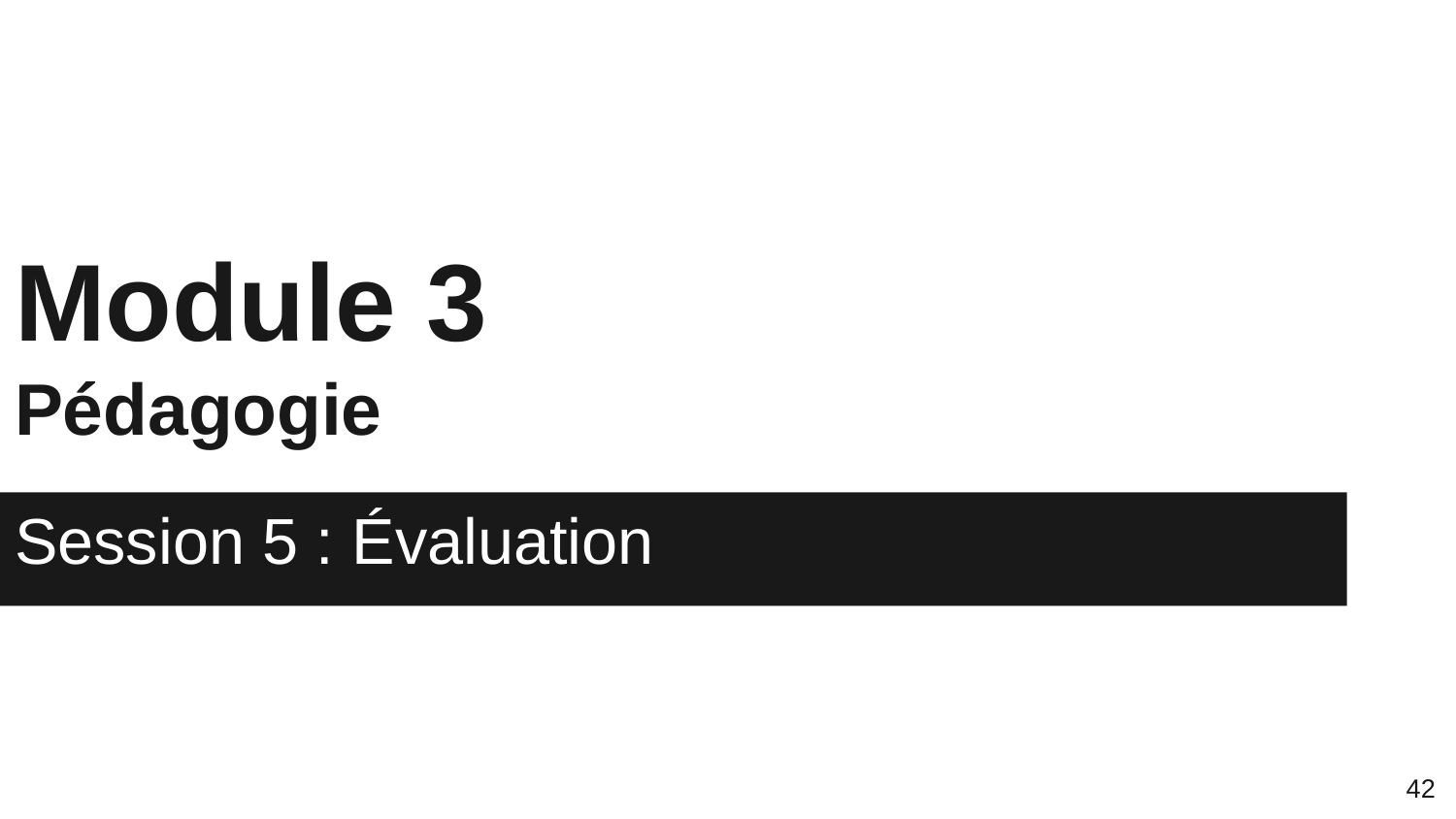

# Module 3 Pédagogie
Session 5 : Évaluation
42